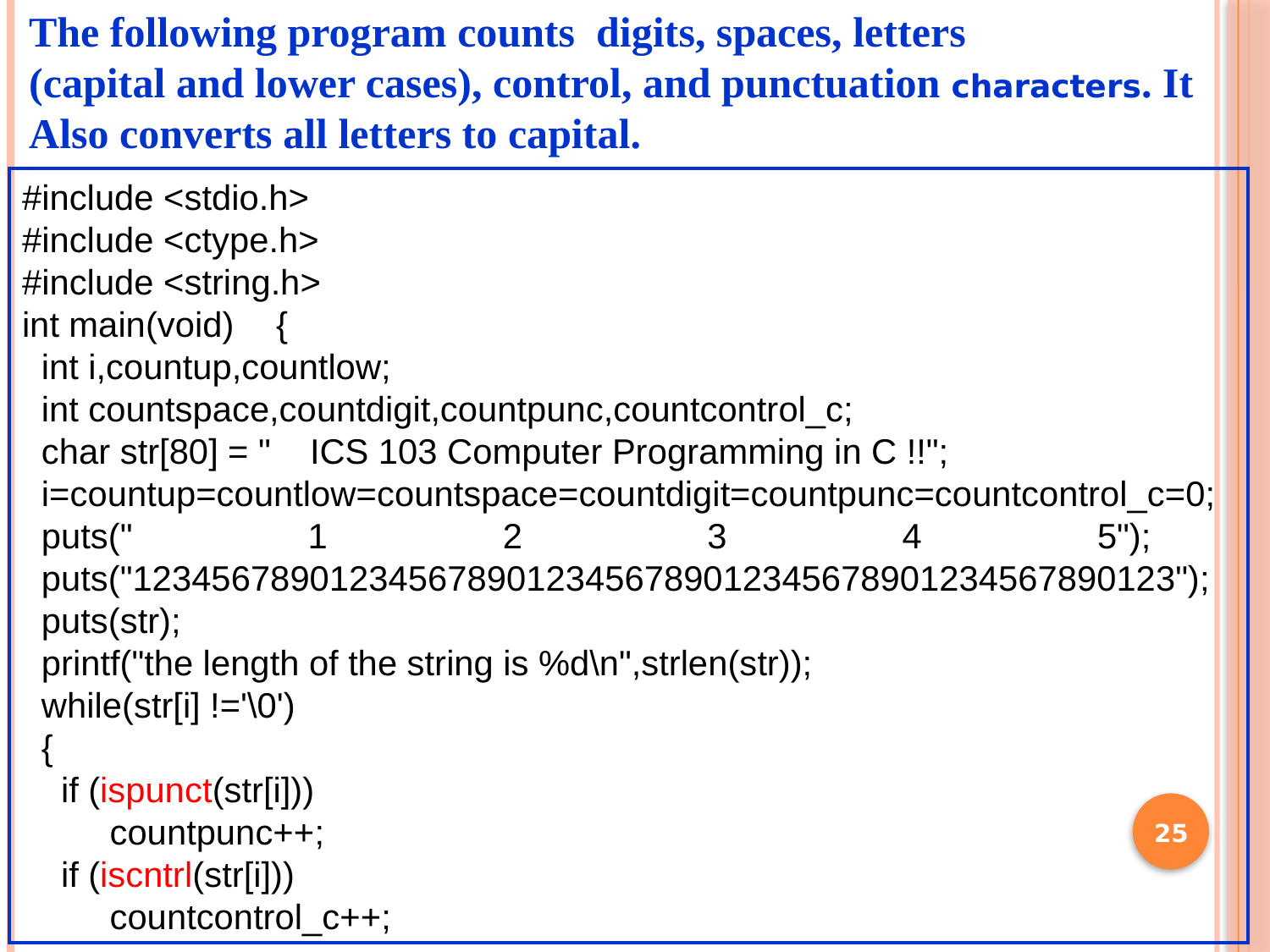

The following program counts  digits, spaces, letters
(capital and lower cases), control, and punctuation characters. It
Also converts all letters to capital.
#include <stdio.h>
#include <ctype.h>
#include <string.h>
int main(void)	{
  int i,countup,countlow;
  int countspace,countdigit,countpunc,countcontrol_c;
  char str[80] = "    ICS 103 Computer Programming in C !!";
  i=countup=countlow=countspace=countdigit=countpunc=countcontrol_c=0;
  puts("                  1                  2                   3                  4                  5");
  puts("12345678901234567890123456789012345678901234567890123");
  puts(str);
  printf("the length of the string is %d\n",strlen(str));
  while(str[i] !='\0')
  {
    if (ispunct(str[i]))
         countpunc++;
    if (iscntrl(str[i]))
         countcontrol_c++;
25